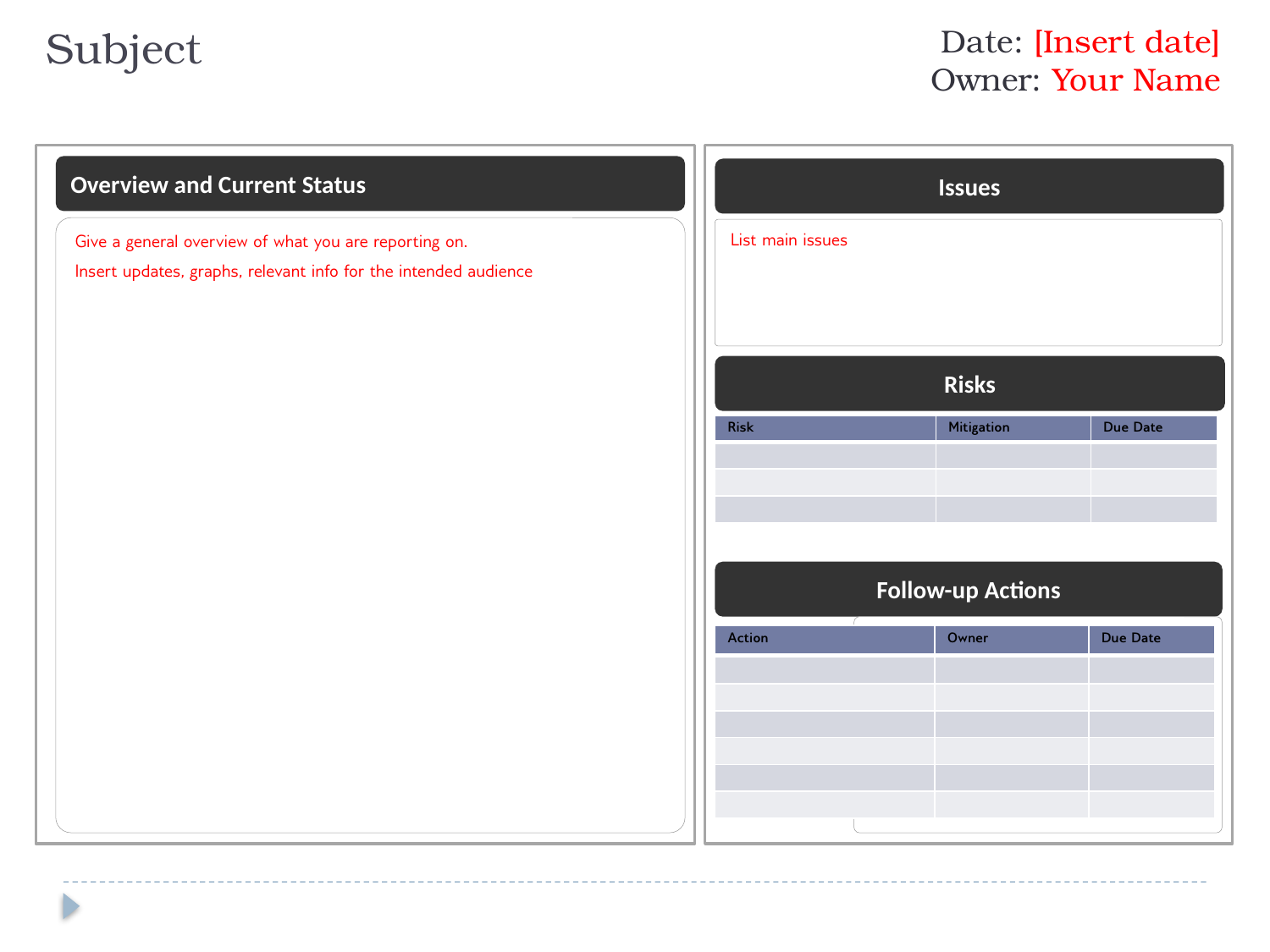

Date: [Insert date]
Owner: Your Name
Subject

Overview and Current Status
Issues
Give a general overview of what you are reporting on.
Insert updates, graphs, relevant info for the intended audience
List main issues

Risks
| Risk | Mitigation | Due Date |
| --- | --- | --- |
|  |  |  |
|  |  |  |
|  |  |  |
Follow-up Actions

| Action | Owner | Due Date |
| --- | --- | --- |
|  |  |  |
|  |  |  |
|  |  |  |
|  |  |  |
|  |  |  |
|  |  |  |